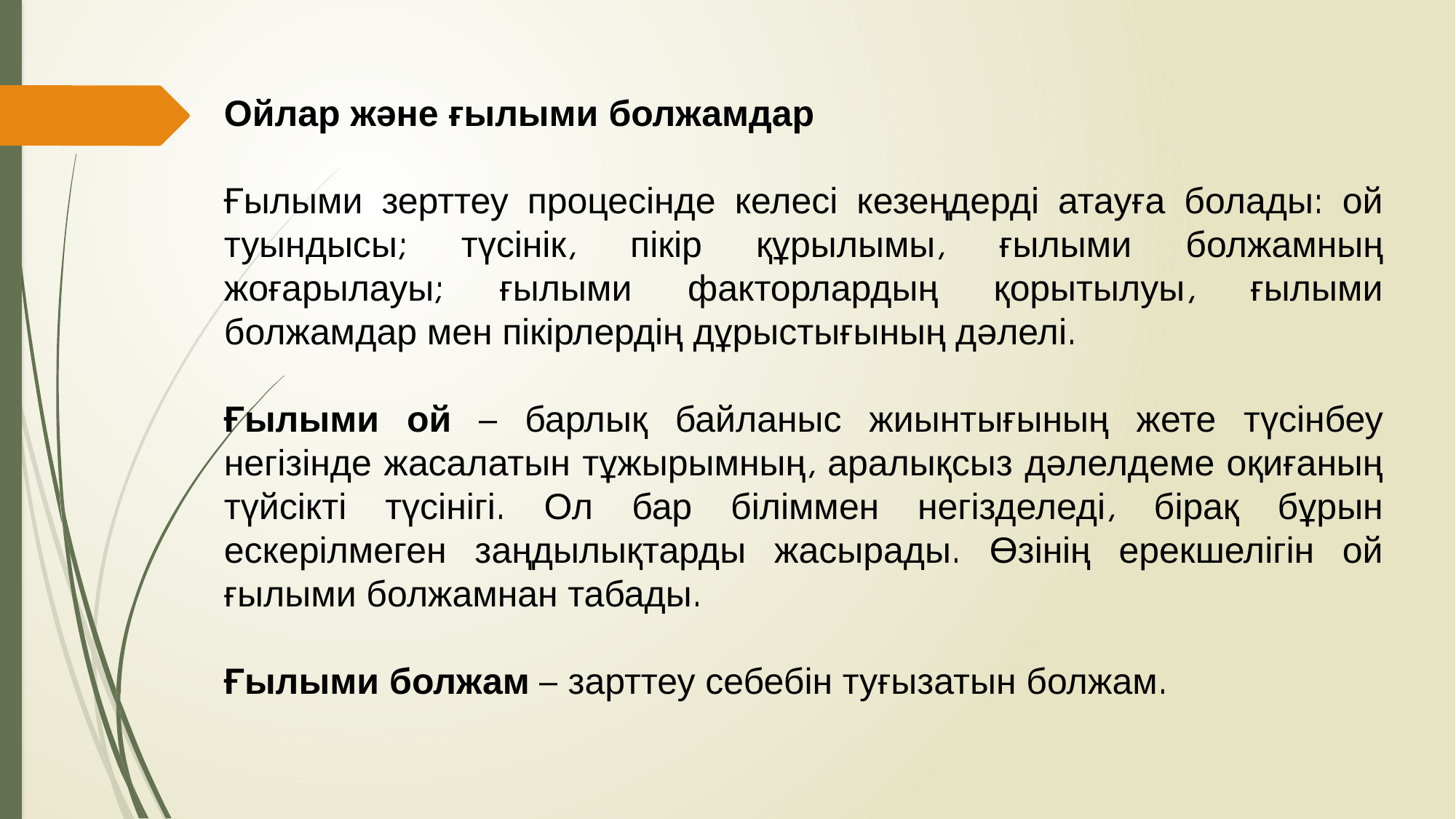

Ойлар және ғылыми болжамдар

Ғылыми зерттеу процесінде келесі кезеңдерді атауға болады: ой туындысы; түсінік, пікір құрылымы, ғылыми болжамның жоғарылауы; ғылыми факторлардың қорытылуы, ғылыми болжамдар мен пікірлердің дұрыстығының дәлелі.

Ғылыми ой – барлық байланыс жиынтығының жете түсінбеу негізінде жасалатын тұжырымның, аралықсыз дәлелдеме оқиғаның түйсікті түсінігі. Ол бар біліммен негізделеді, бірақ бұрын ескерілмеген заңдылықтарды жасырады. Өзінің ерекшелігін ой ғылыми болжамнан табады.

Ғылыми болжам – зарттеу себебін туғызатын болжам.